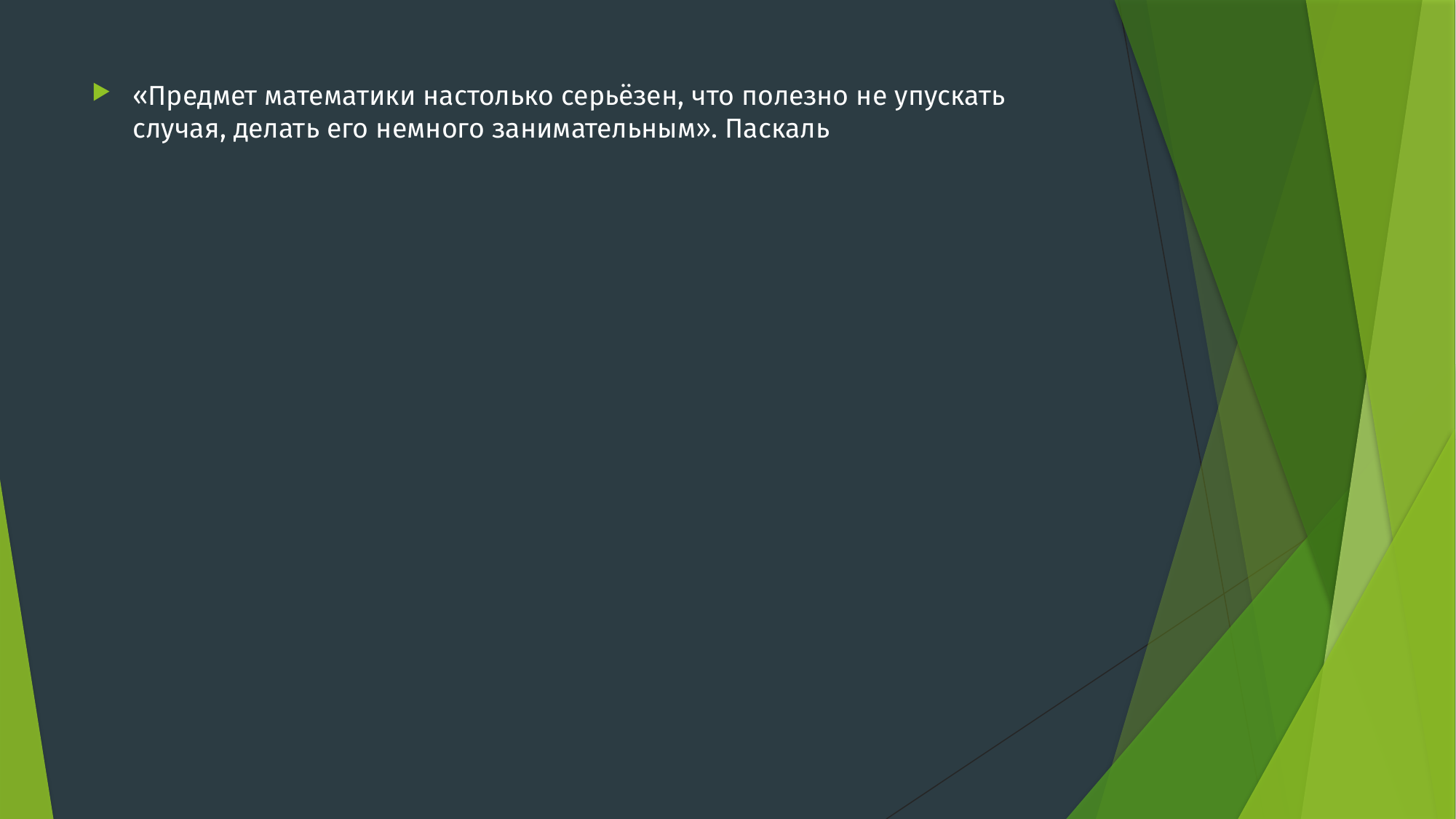

#
«Предмет математики настолько серьёзен, что полезно не упускать случая, делать его немного занимательным». Паскаль